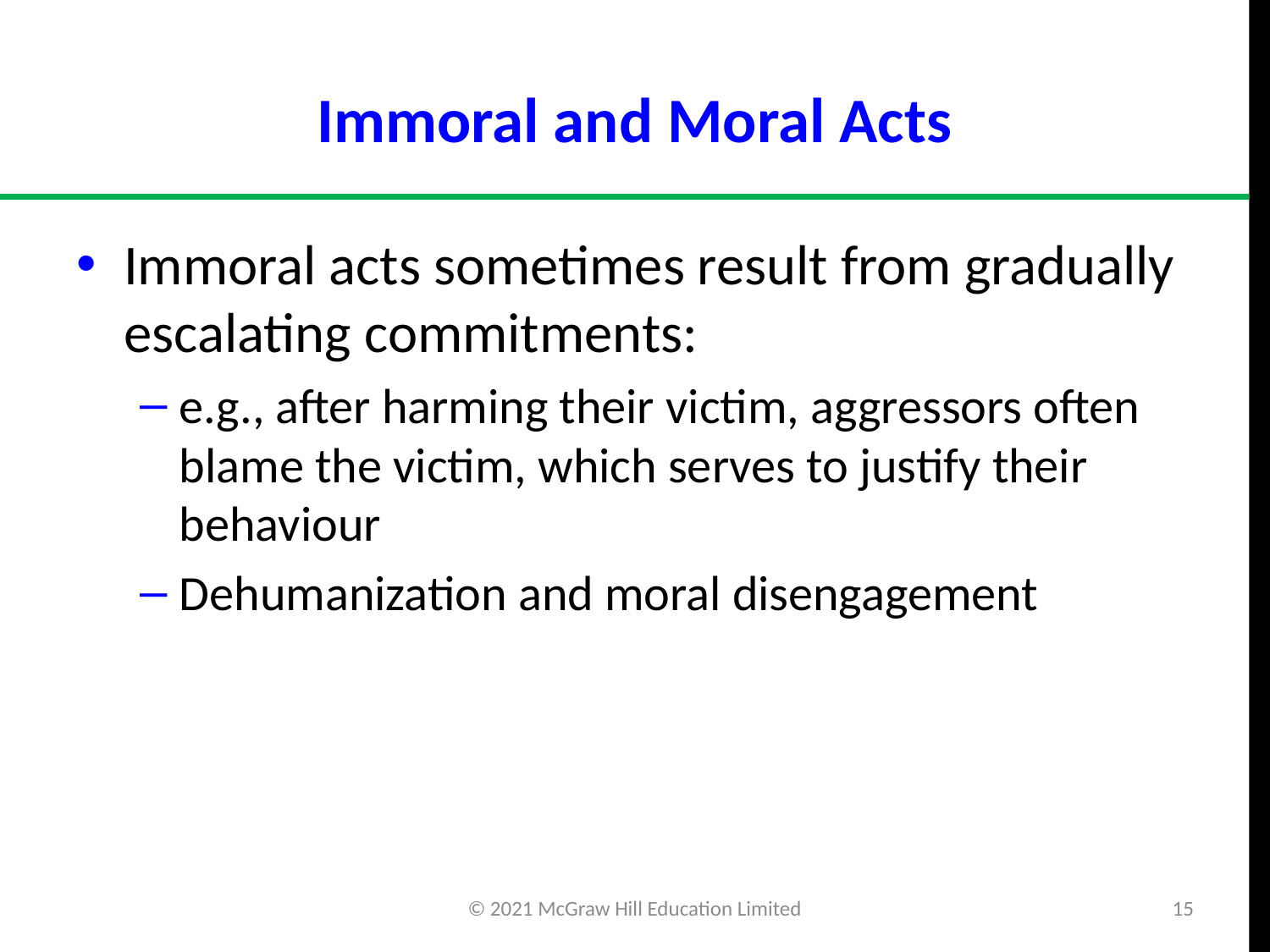

# Immoral and Moral Acts
Immoral acts sometimes result from gradually escalating commitments:
e.g., after harming their victim, aggressors often blame the victim, which serves to justify their behaviour
Dehumanization and moral disengagement

© 2021 McGraw Hill Education Limited
15